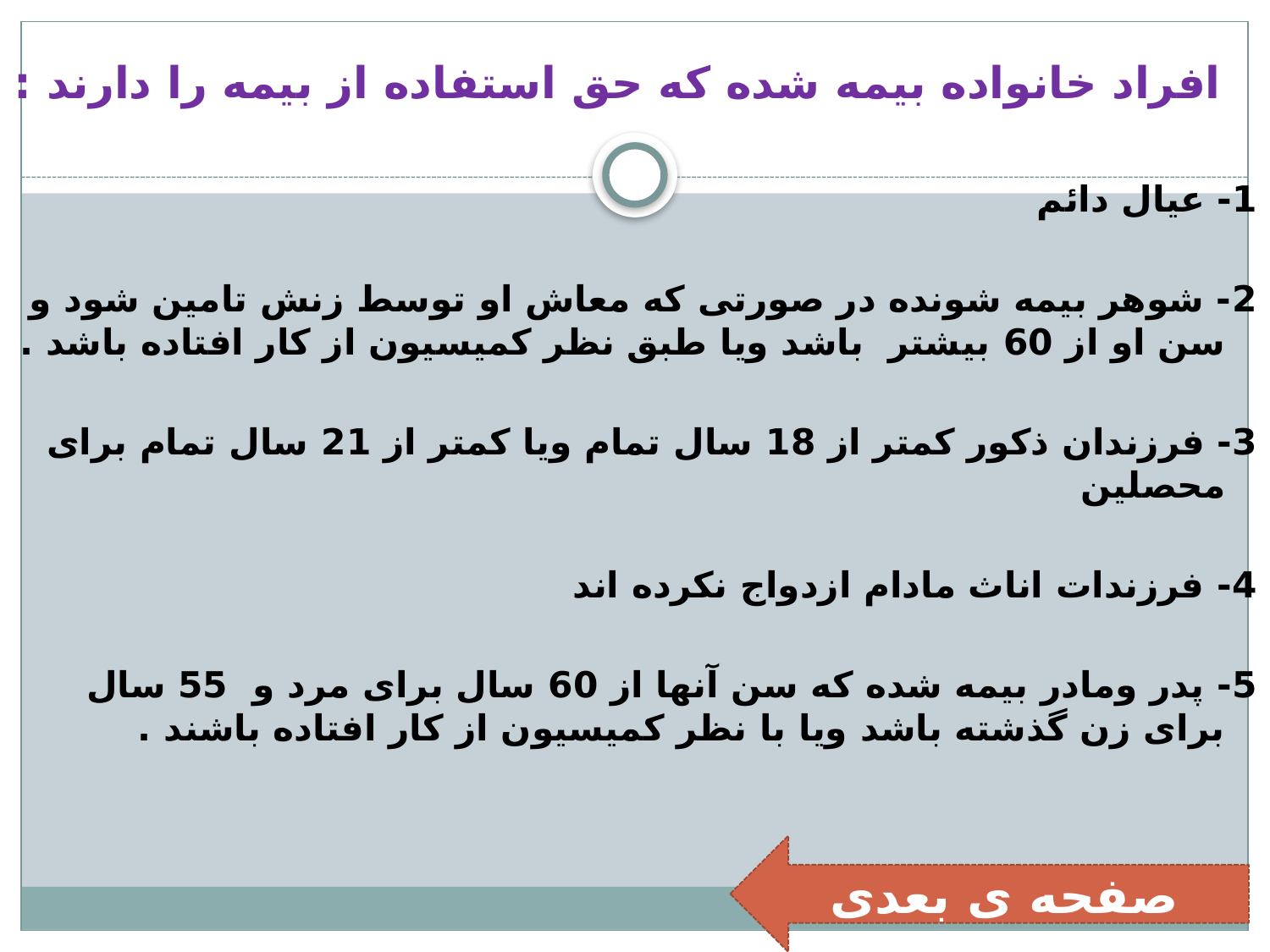

افراد خانواده بیمه شده که حق استفاده از بیمه را دارند :

1- عیال دائم

2- شوهر بیمه شونده در صورتی که معاش او توسط زنش تامین شود و سن او از 60 بیشتر  باشد ویا طبق نظر کمیسیون از کار افتاده باشد .

3- فرزندان ذکور کمتر از 18 سال تمام ویا کمتر از 21 سال تمام برای محصلین

4- فرزندات اناث مادام ازدواج نکرده اند

5- پدر ومادر بیمه شده که سن آنها از 60 سال برای مرد و  55 سال   برای زن گذشته باشد ویا با نظر کمیسیون از کار افتاده باشند .

صفحه ی بعدی